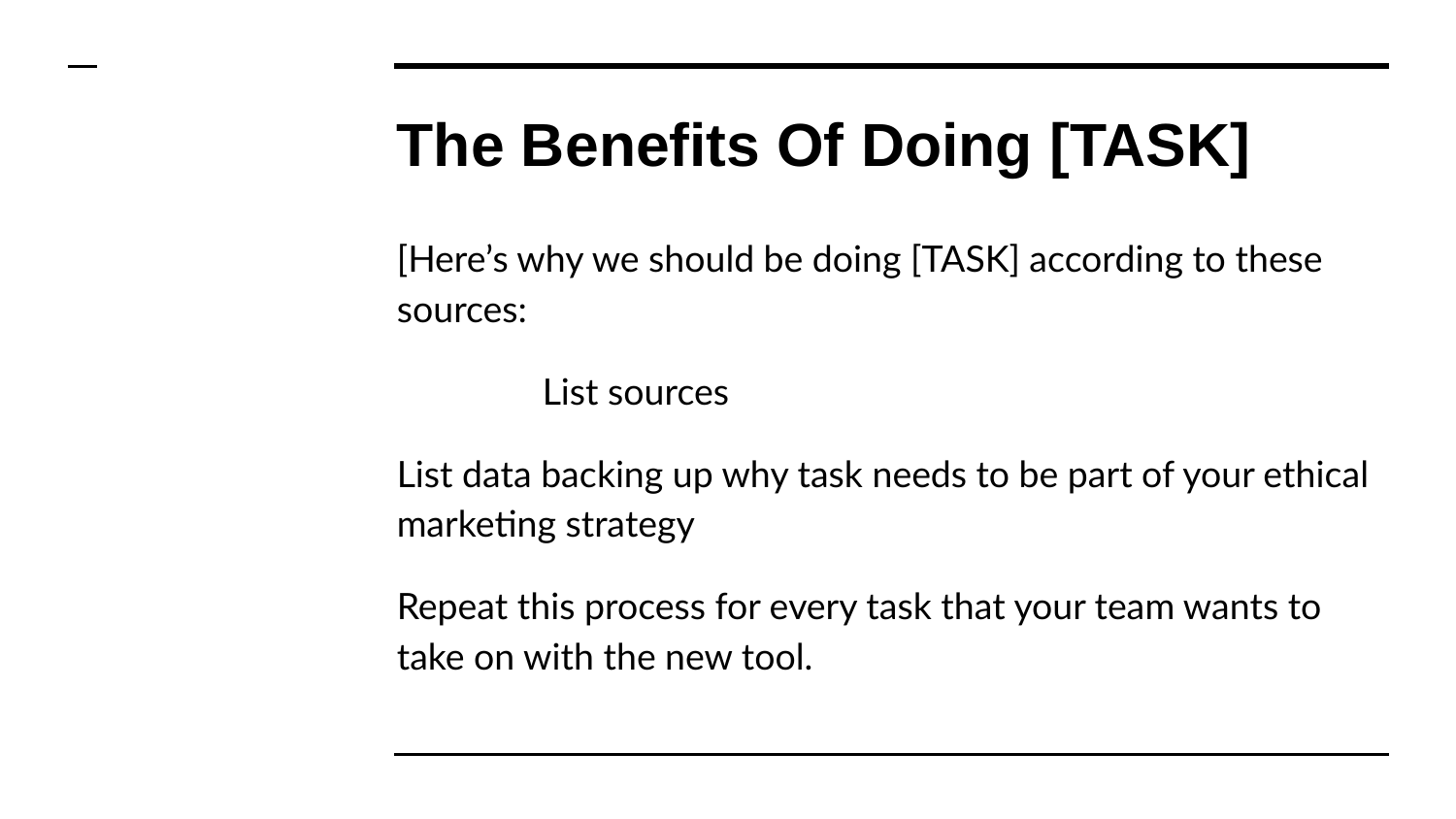

# The Benefits Of Doing [TASK]
[Here’s why we should be doing [TASK] according to these sources:
	List sources
List data backing up why task needs to be part of your ethical marketing strategy
Repeat this process for every task that your team wants to take on with the new tool.